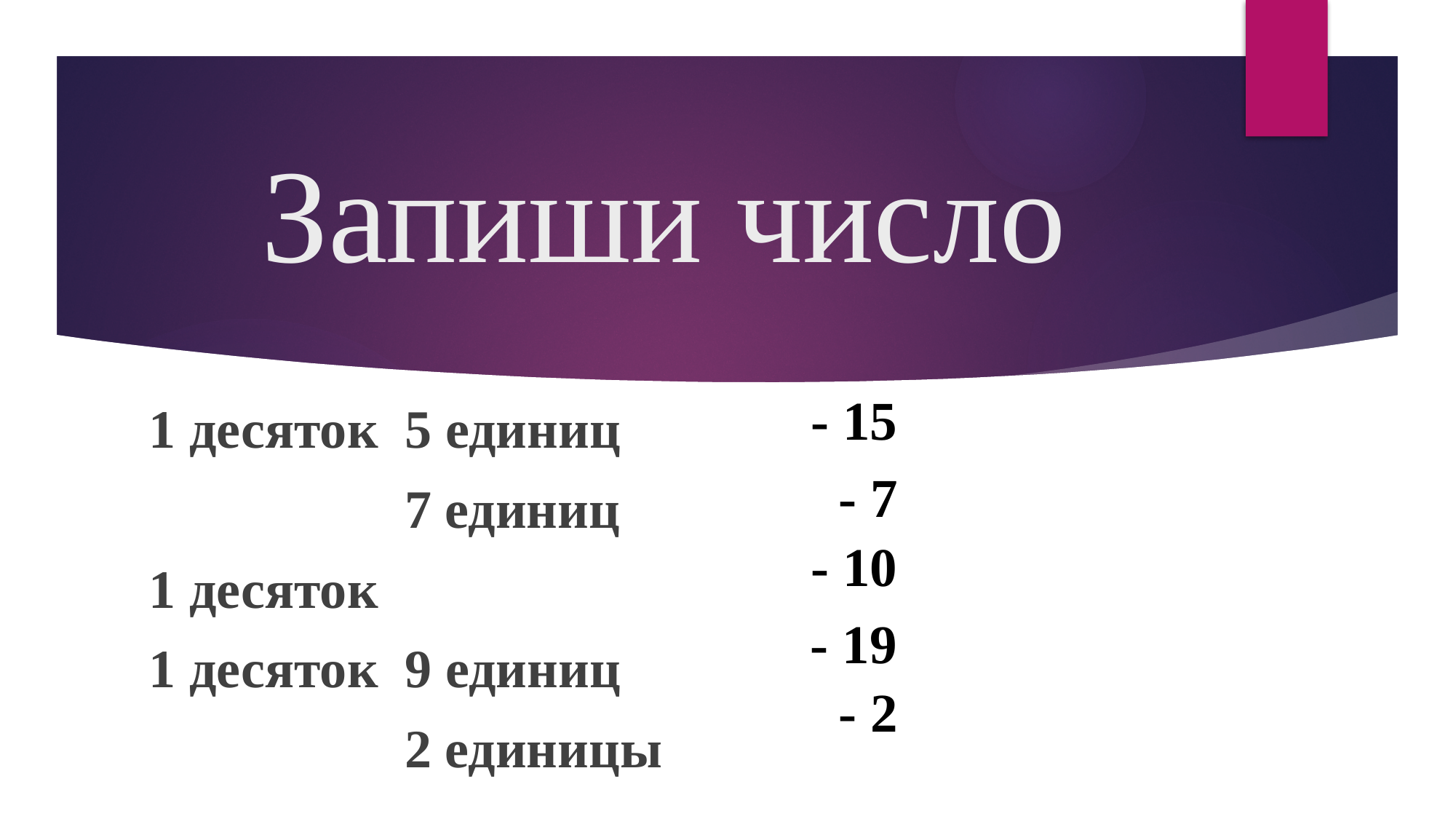

# Запиши число

1 десяток  5 единиц
                   7 единиц
1 десяток
1 десяток  9 единиц
                   2 единицы

- 15
- 7
- 10
- 19
- 2